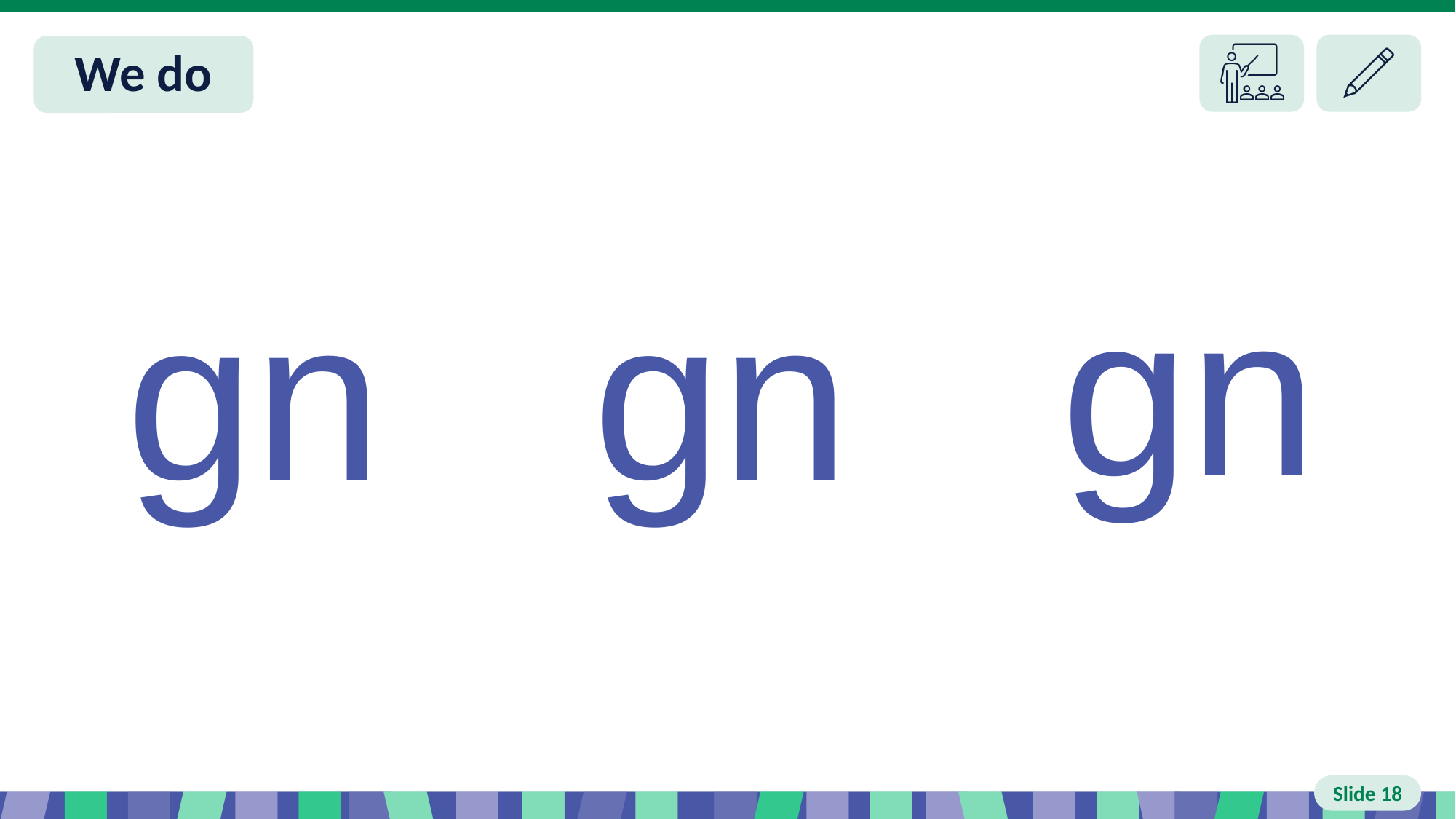

Slide 18 We do
 gn
 gn
 gn